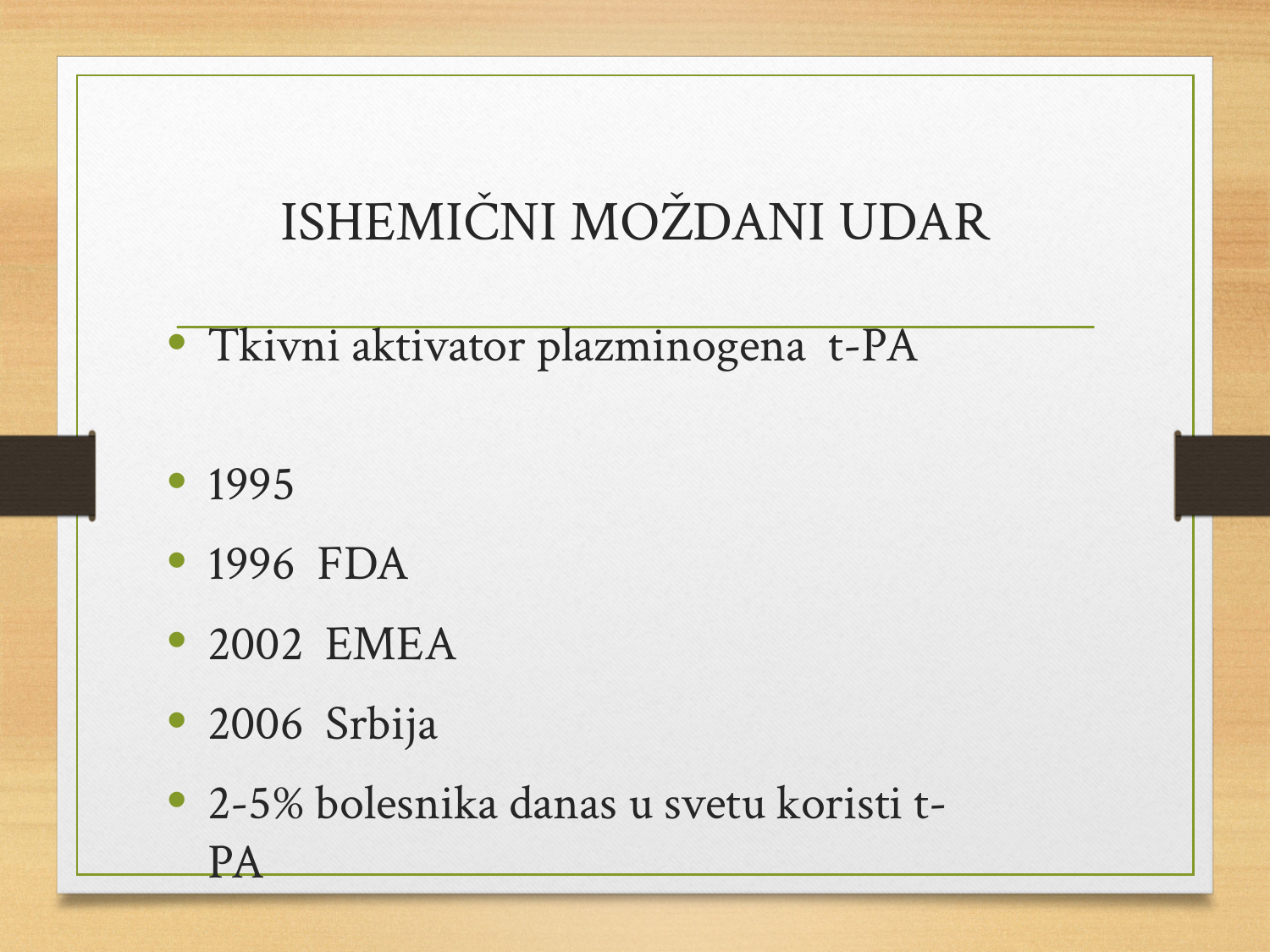

Tkivni aktivator plazminogena  t-PA
1995
1996  FDA
2002  EMEA
2006  Srbija
2-5% bolesnika danas u svetu koristi t-PA
# ISHEMIČNI MOŽDANI UDAR